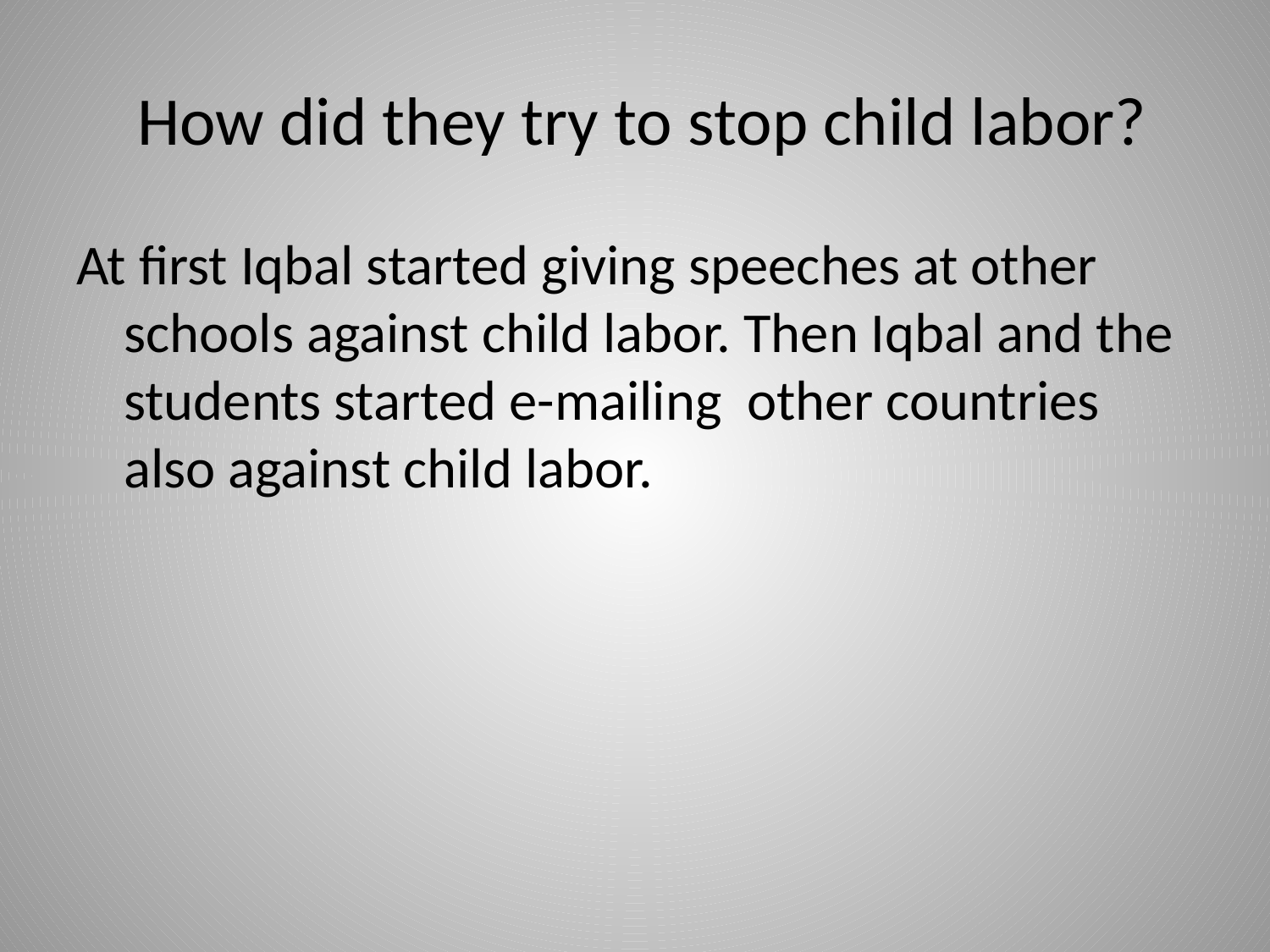

# How did they try to stop child labor?
At first Iqbal started giving speeches at other schools against child labor. Then Iqbal and the students started e-mailing  other countries also against child labor.